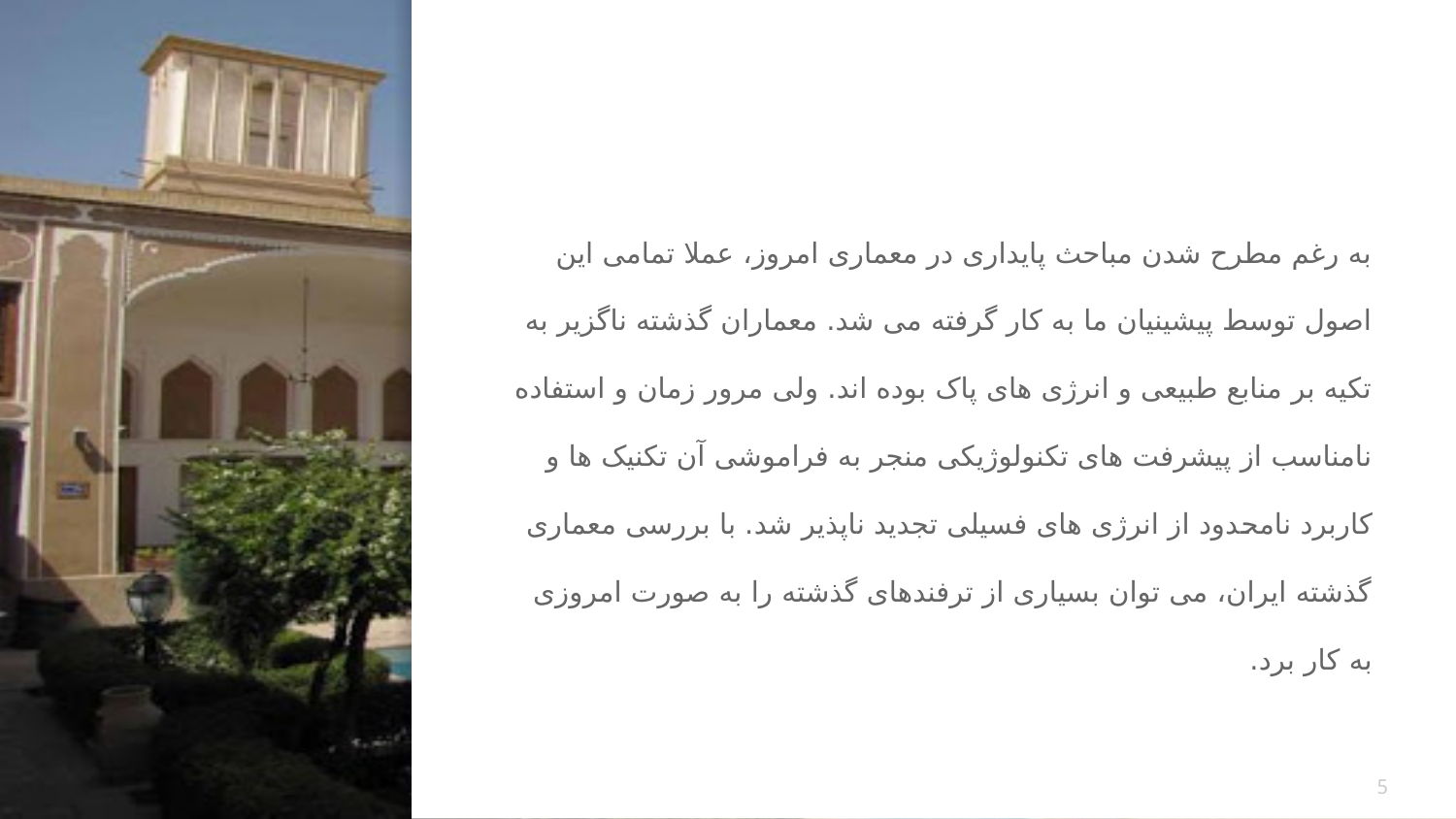

به رغم مطرح شدن مباحث پایداری در معماری امروز، عملا تمامی این اصول توسط پیشینیان ما به کار گرفته می شد. معماران گذشته ناگزیر به تکیه بر منابع طبیعی و انرژی های پاک بوده اند. ولی مرور زمان و استفاده نامناسب از پیشرفت های تکنولوژیکی منجر به فراموشی آن تکنیک ها و کاربرد نامحدود از انرژی های فسیلی تجدید ناپذیر شد. با بررسی معماری گذشته ایران، می توان بسیاری از ترفندهای گذشته را به صورت امروزی به کار برد.
5